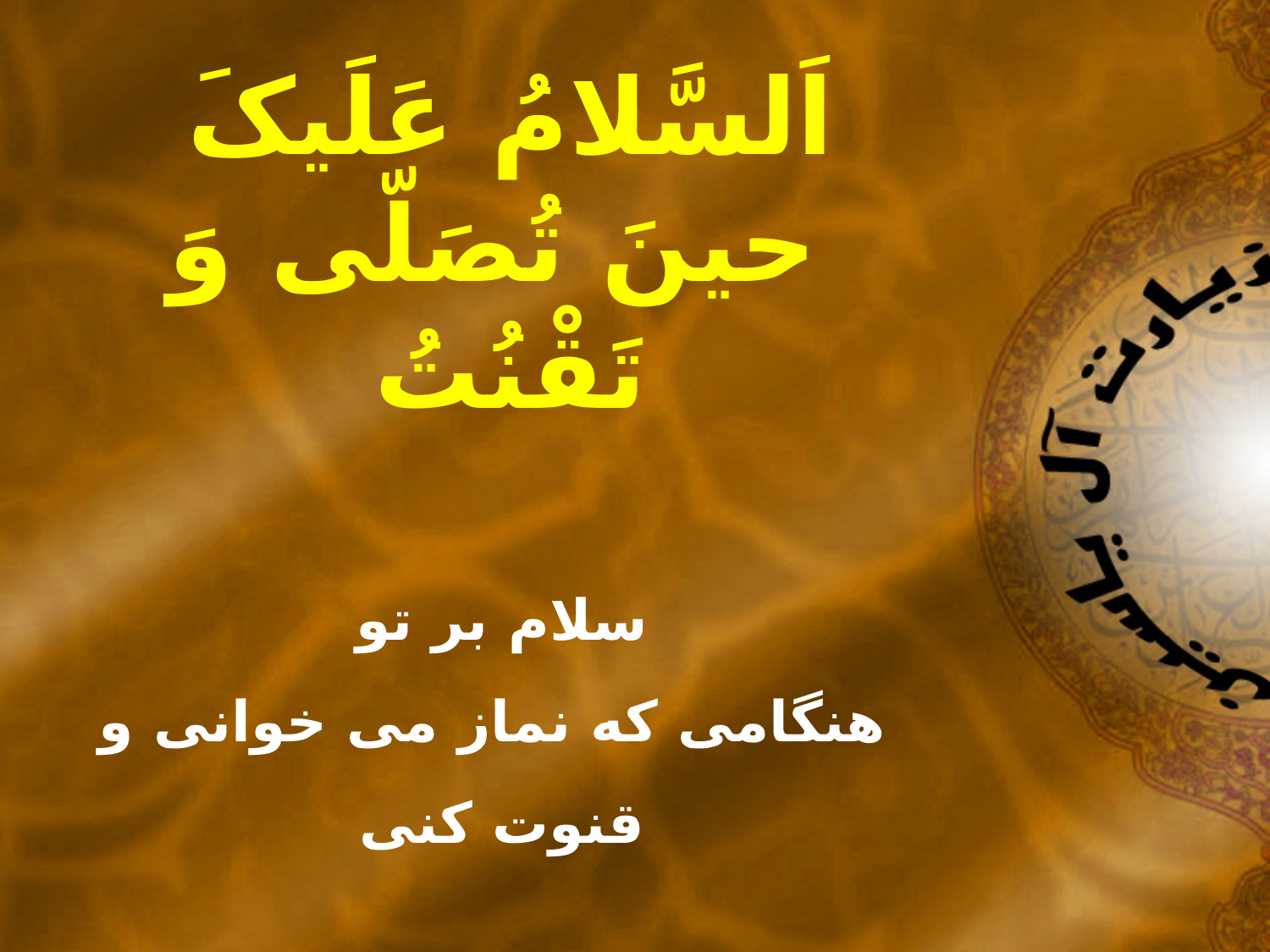

اَلسَّلامُ عَلَيکَ
حينَ تُصَلّى وَ تَقْنُتُ
سلام بر تو
هنگامى که نماز مى خوانى و قنوت کنى